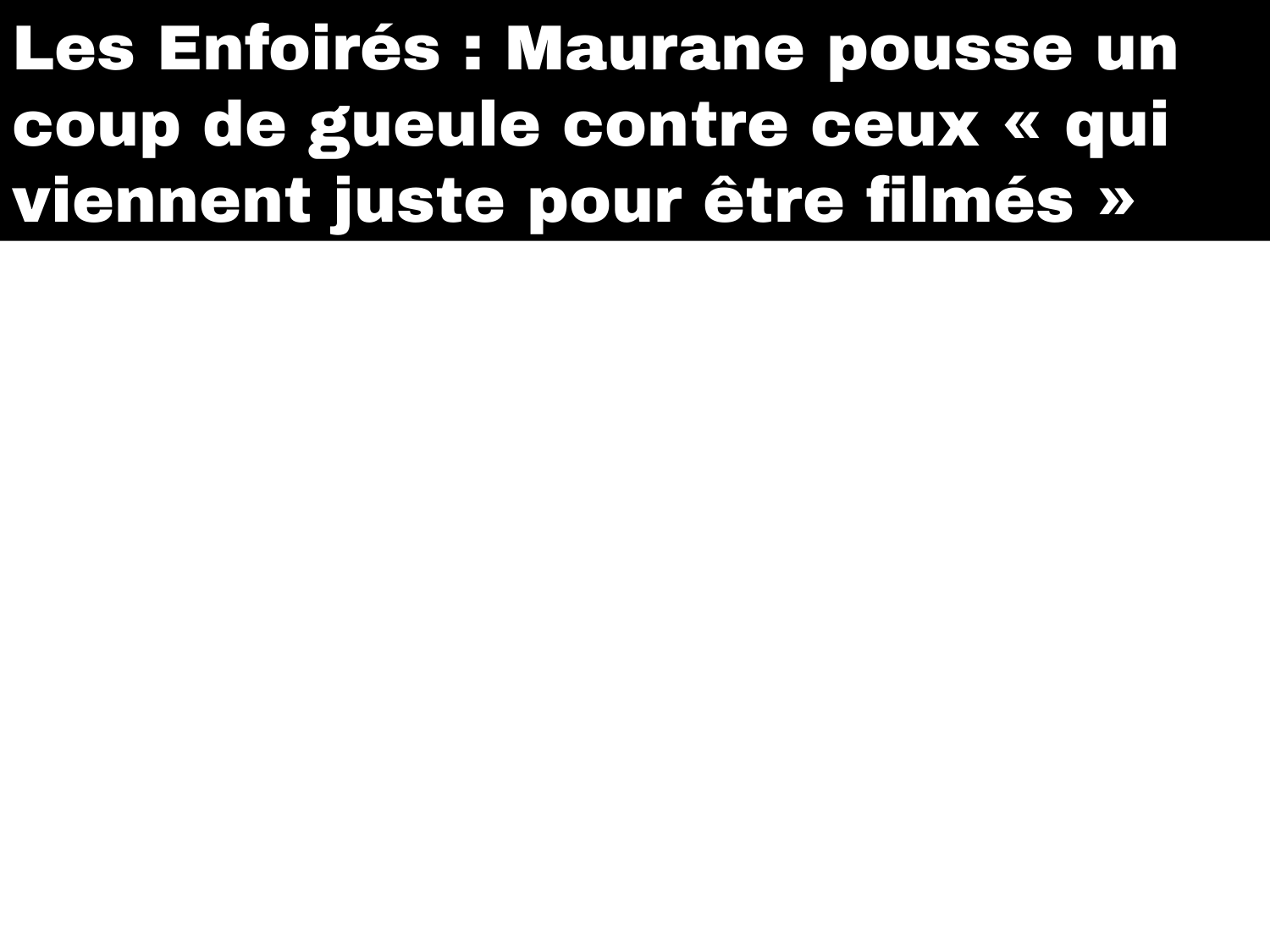

Les Enfoirés : Maurane pousse un coup de gueule contre ceux « qui viennent juste pour être filmés »